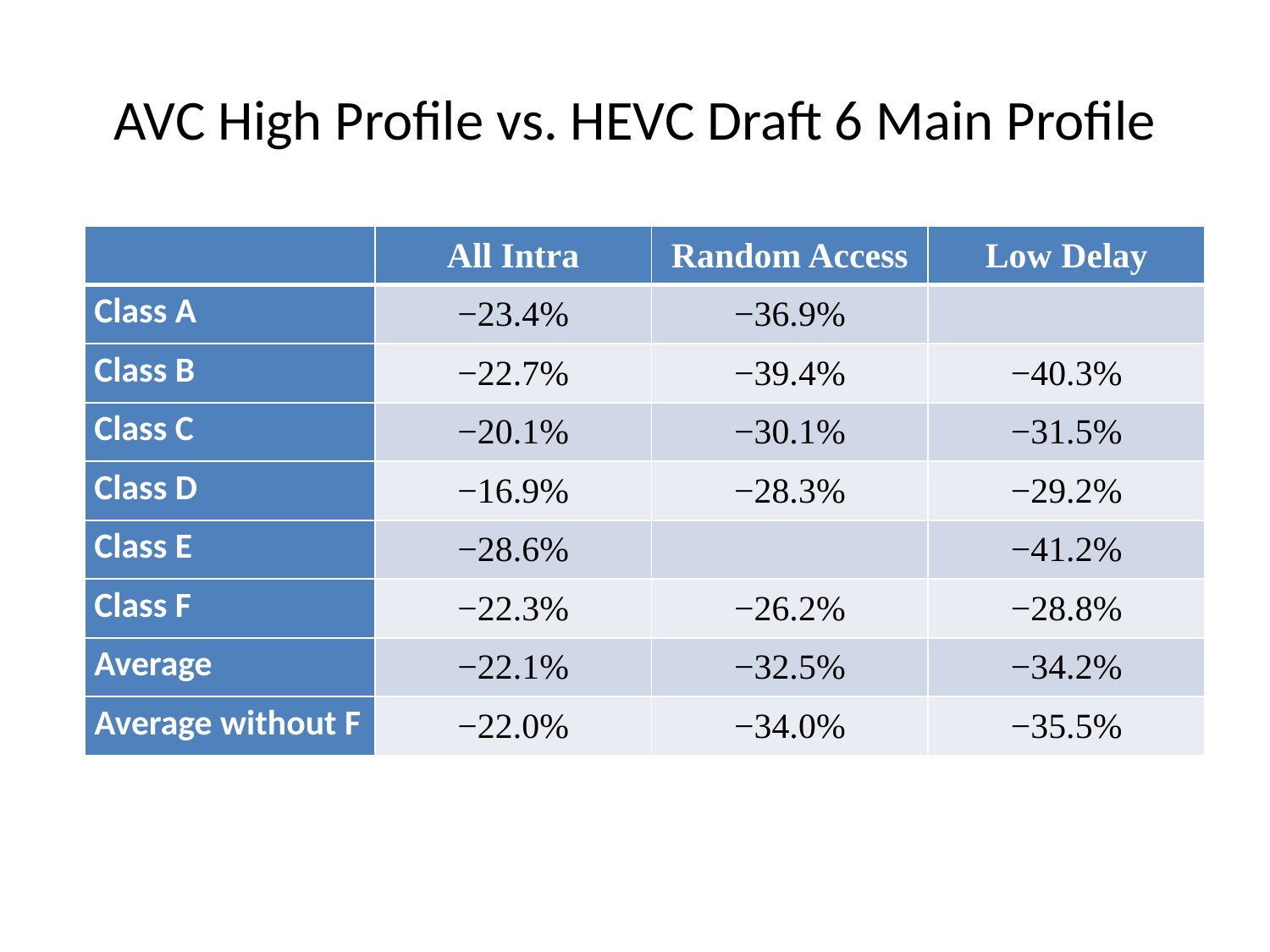

# AVC High Profile vs. HEVC Draft 6 Main Profile

|  | All Intra | Random Access | Low Delay |
| --- | --- | --- | --- |
| Class A | −23.4% | −36.9% |  |
| Class B | −22.7% | −39.4% | −40.3% |
| Class C | −20.1% | −30.1% | −31.5% |
| Class D | −16.9% | −28.3% | −29.2% |
| Class E | −28.6% |  | −41.2% |
| Class F | −22.3% | −26.2% | −28.8% |
| Average | −22.1% | −32.5% | −34.2% |
| Average without F | −22.0% | −34.0% | −35.5% |